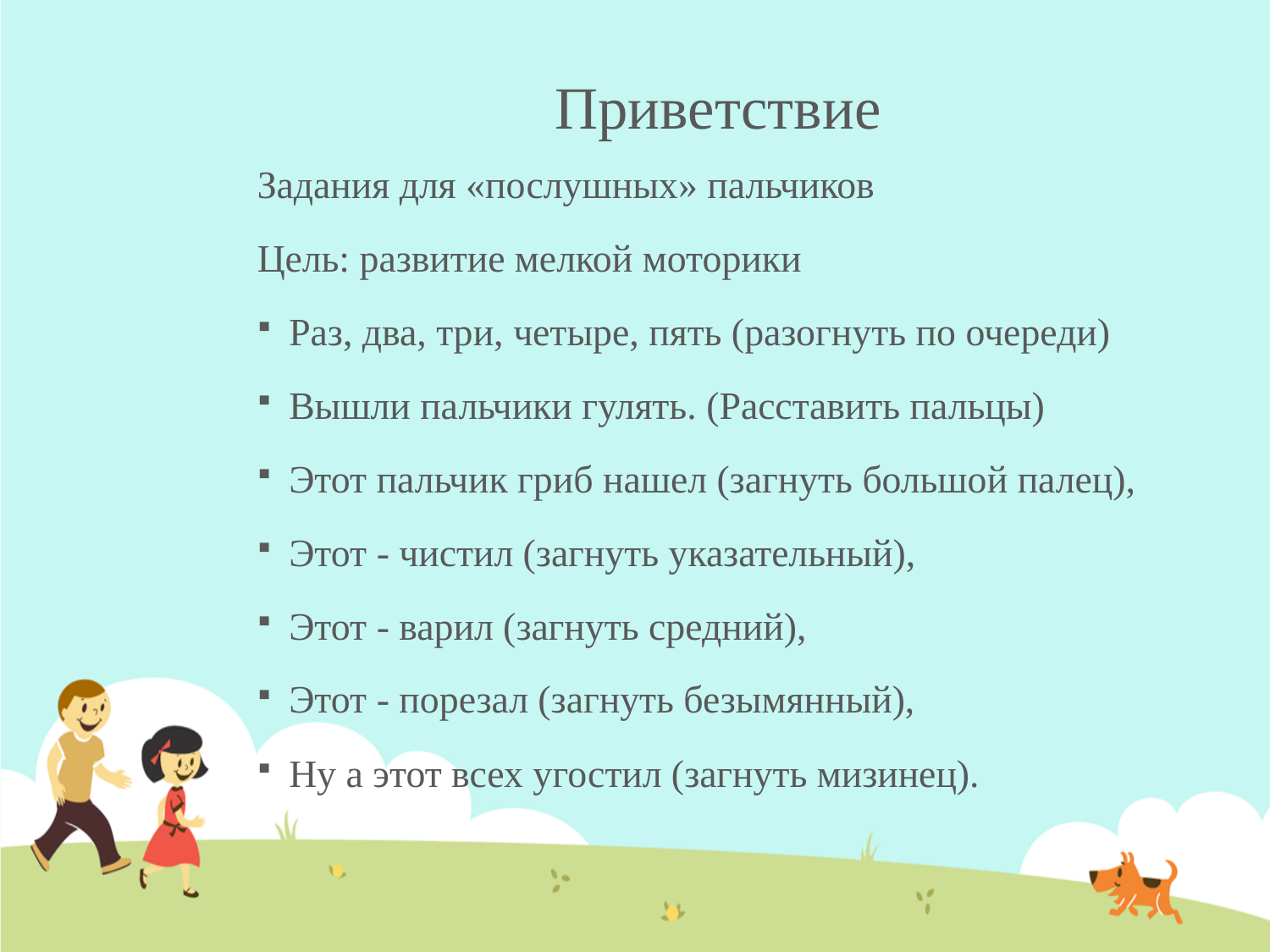

# Приветствие
Задания для «послушных» пальчиков
Цель: развитие мелкой моторики
Раз, два, три, четыре, пять (разогнуть по очереди)
Вышли пальчики гулять. (Расставить пальцы)
Этот пальчик гриб нашел (загнуть большой палец),
Этот - чистил (загнуть указательный),
Этот - варил (загнуть средний),
Этот - порезал (загнуть безымянный),
Ну а этот всех угостил (загнуть мизинец).